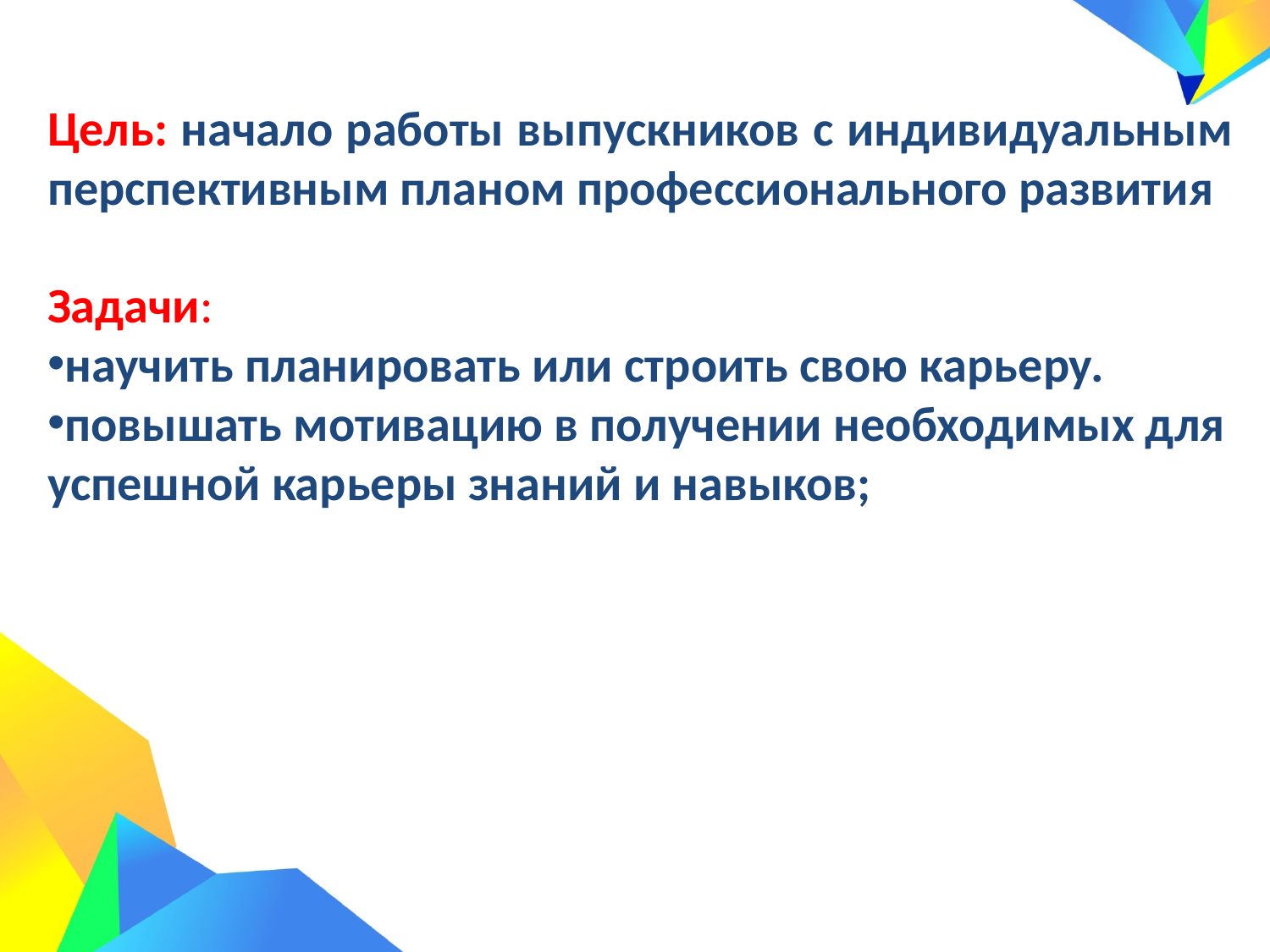

Цель: начало работы выпускников с индивидуальным перспективным планом профессионального развития

Задачи:
научить планировать или строить свою карьеру.
повышать мотивацию в получении необходимых для успешной карьеры знаний и навыков;